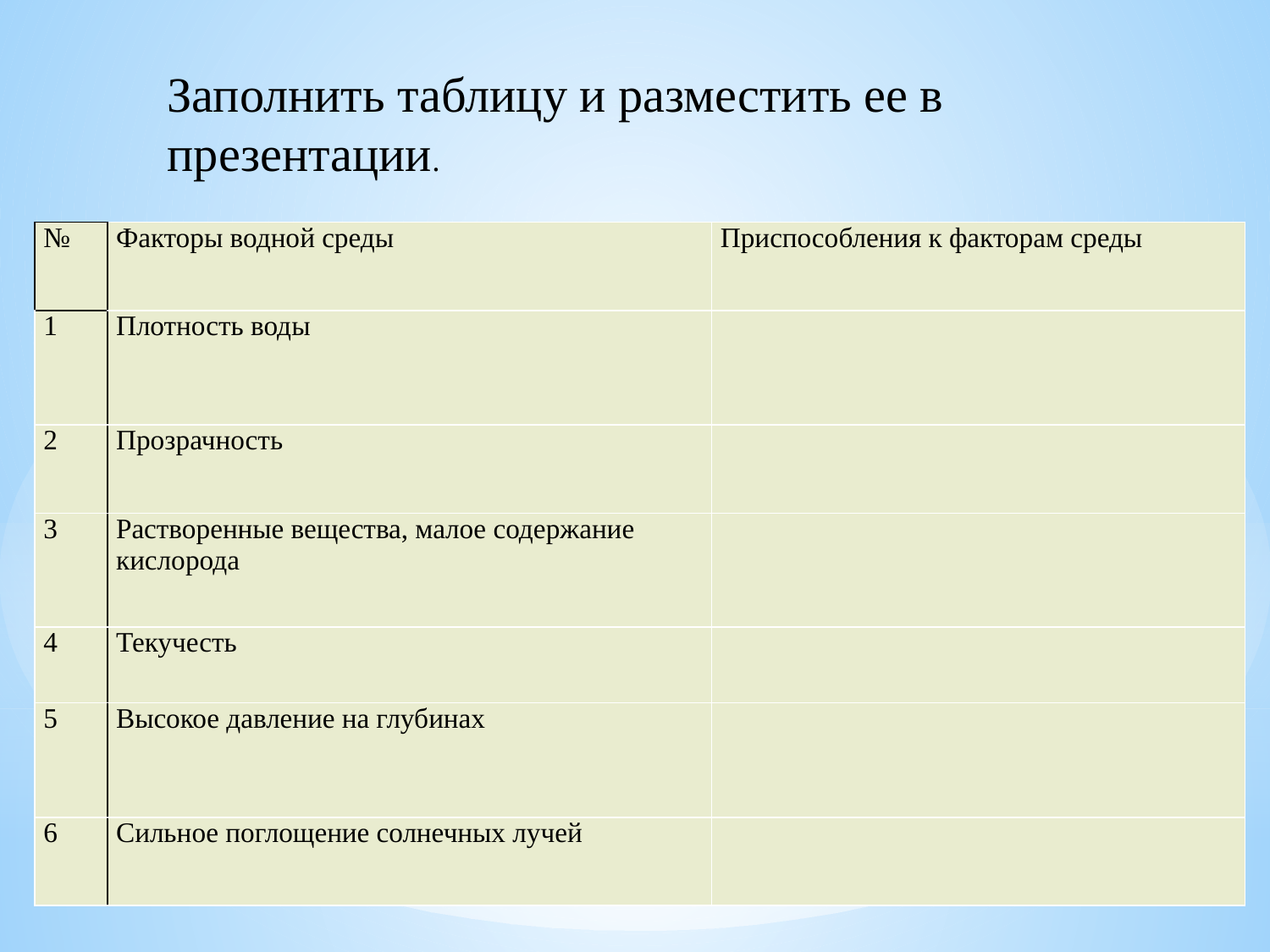

Заполнить таблицу и разместить ее в презентации.
| № | Факторы водной среды | Приспособления к факторам среды |
| --- | --- | --- |
| 1 | Плотность воды |  |
| 2 | Прозрачность |  |
| 3 | Растворенные вещества, малое содержание кислорода |  |
| 4 | Текучесть |  |
| 5 | Высокое давление на глубинах |  |
| 6 | Сильное поглощение солнечных лучей |  |
# Приспособленность рыб  к  водной среде»